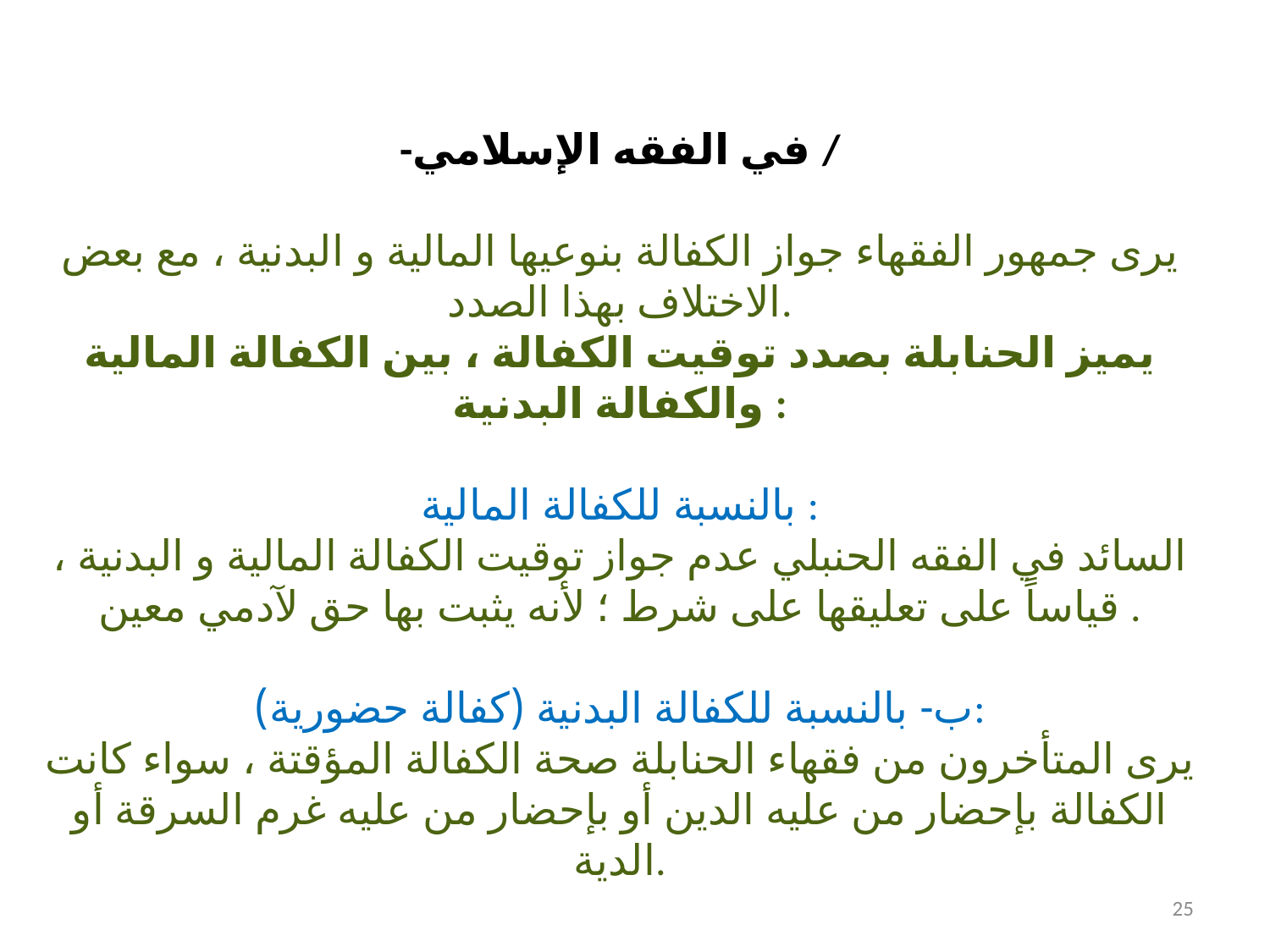

-في الفقه الإسلامي /

يرى جمهور الفقهاء جواز الكفالة بنوعيها المالية و البدنية ، مع بعض الاختلاف بهذا الصدد.
يميز الحنابلة بصدد توقيت الكفالة ، بين الكفالة المالية والكفالة البدنية :

بالنسبة للكفالة المالية :
السائد في الفقه الحنبلي عدم جواز توقيت الكفالة المالية و البدنية ، قياساً على تعليقها على شرط ؛ لأنه يثبت بها حق لآدمي معين .

ب- بالنسبة للكفالة البدنية (كفالة حضورية):
يرى المتأخرون من فقهاء الحنابلة صحة الكفالة المؤقتة ، سواء كانت الكفالة بإحضار من عليه الدين أو بإحضار من عليه غرم السرقة أو الدية.

25